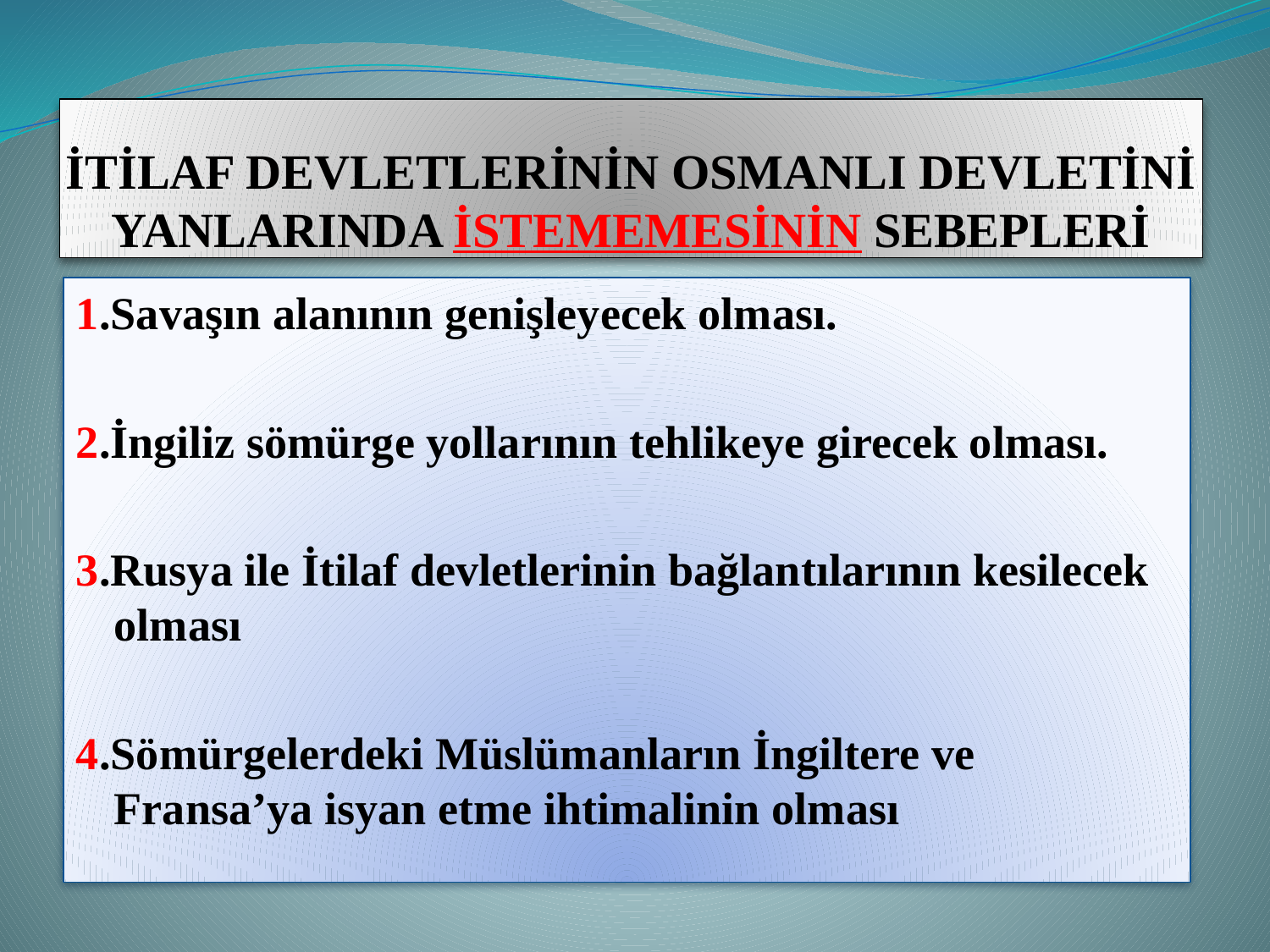

# İTİLAF DEVLETLERİNİN OSMANLI DEVLETİNİ YANLARINDA İSTEMEMESİNİN SEBEPLERİ
1.Savaşın alanının genişleyecek olması.

2.İngiliz sömürge yollarının tehlikeye girecek olması.

3.Rusya ile İtilaf devletlerinin bağlantılarının kesilecek olması

4.Sömürgelerdeki Müslümanların İngiltere ve Fransa’ya isyan etme ihtimalinin olması